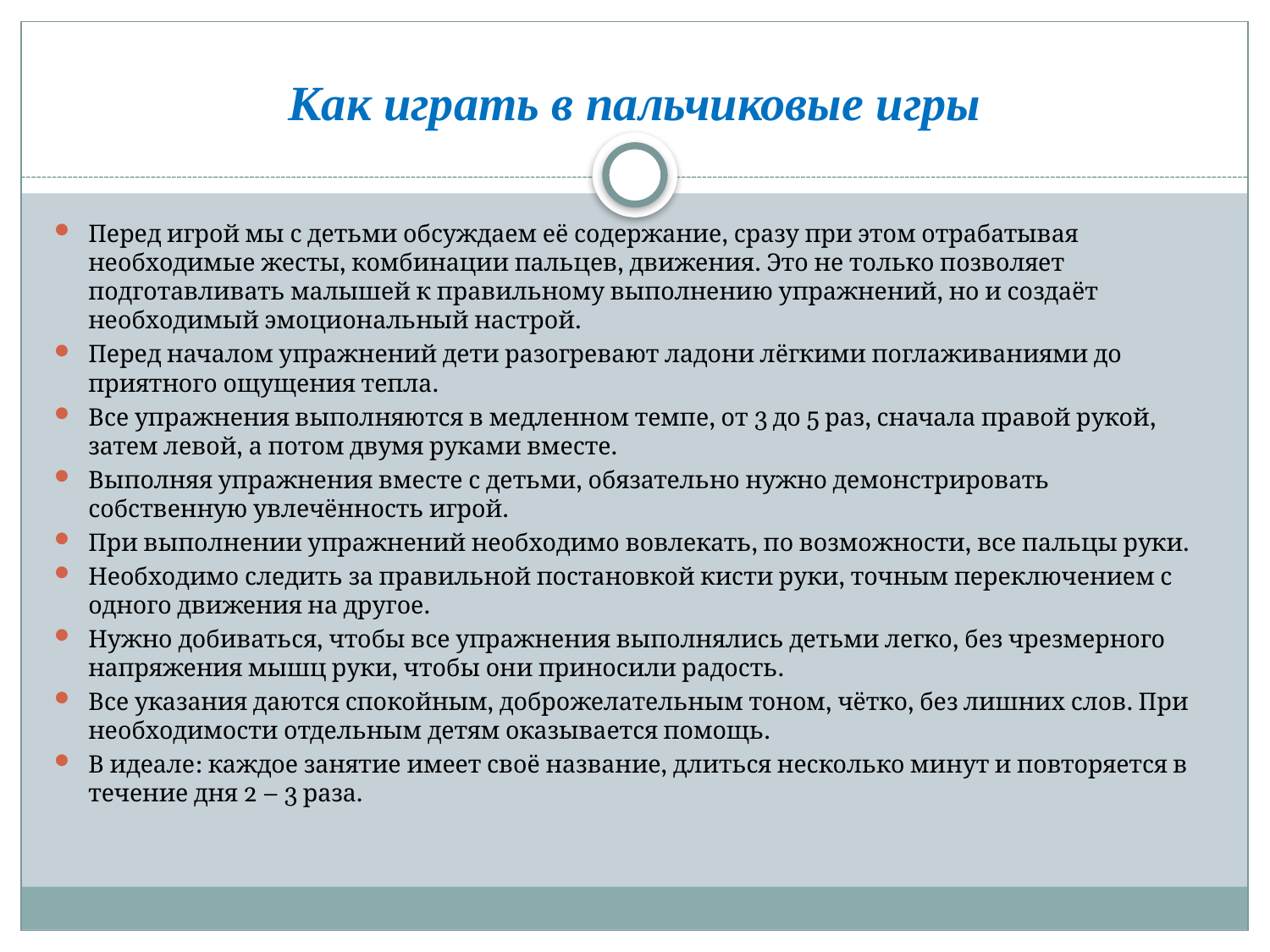

# Как играть в пальчиковые игры
Перед игрой мы с детьми обсуждаем её содержание, сразу при этом отрабатывая необходимые жесты, комбинации пальцев, движения. Это не только позволяет подготавливать малышей к правильному выполнению упражнений, но и создаёт необходимый эмоциональный настрой.
Перед началом упражнений дети разогревают ладони лёгкими поглаживаниями до приятного ощущения тепла.
Все упражнения выполняются в медленном темпе, от 3 до 5 раз, сначала правой рукой, затем левой, а потом двумя руками вместе.
Выполняя упражнения вместе с детьми, обязательно нужно демонстрировать собственную увлечённость игрой.
При выполнении упражнений необходимо вовлекать, по возможности, все пальцы руки.
Необходимо следить за правильной постановкой кисти руки, точным переключением с одного движения на другое.
Нужно добиваться, чтобы все упражнения выполнялись детьми легко, без чрезмерного напряжения мышц руки, чтобы они приносили радость.
Все указания даются спокойным, доброжелательным тоном, чётко, без лишних слов. При необходимости отдельным детям оказывается помощь.
В идеале: каждое занятие имеет своё название, длиться несколько минут и повторяется в течение дня 2 – 3 раза.